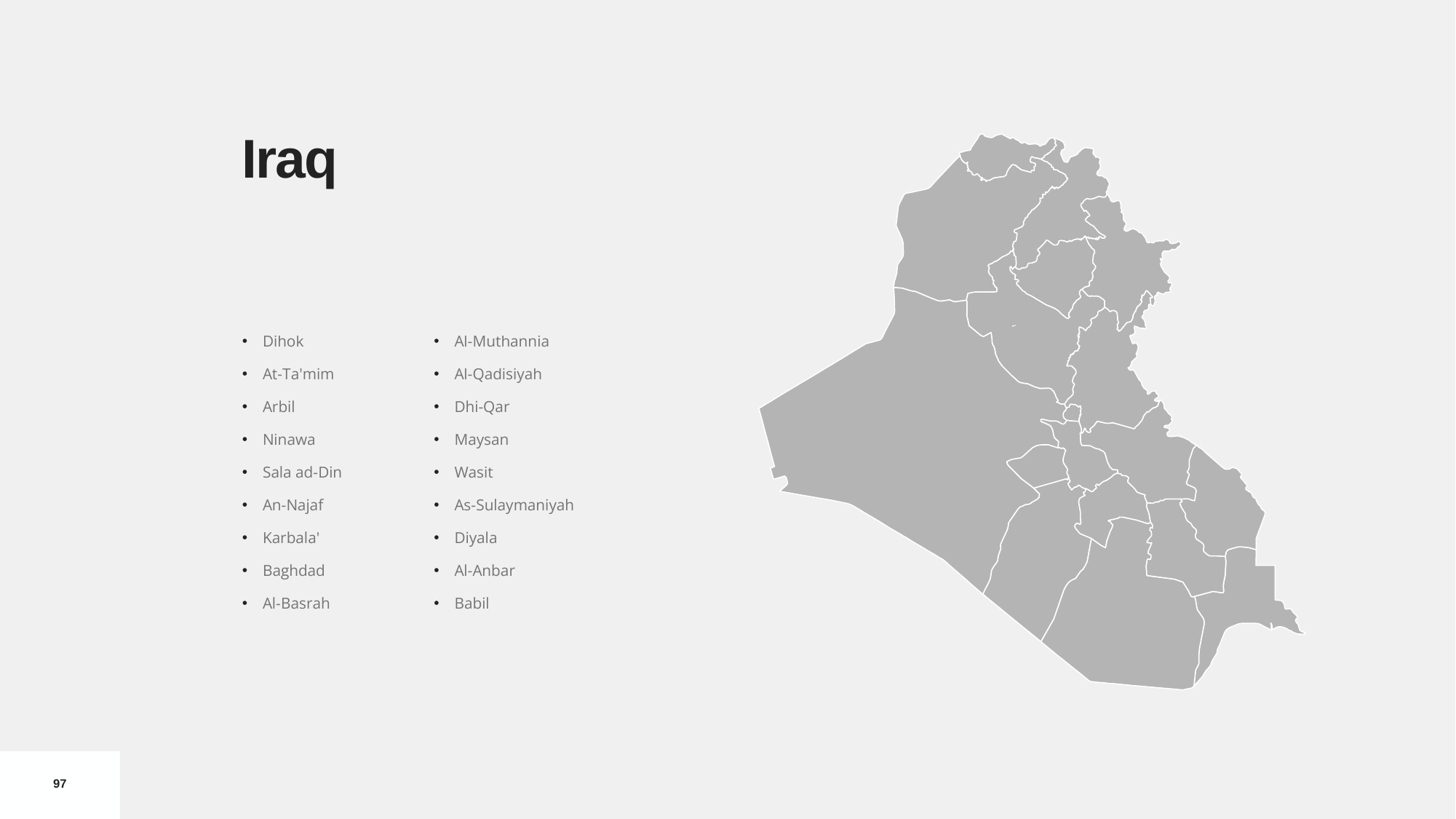

# Iraq

Dihok
At-Ta'mim
Arbil
Ninawa
Sala ad-Din
An-Najaf
Karbala'
Baghdad
Al-Basrah
Al-Muthannia
Al-Qadisiyah
Dhi-Qar
Maysan
Wasit
As-Sulaymaniyah
Diyala
Al-Anbar
Babil